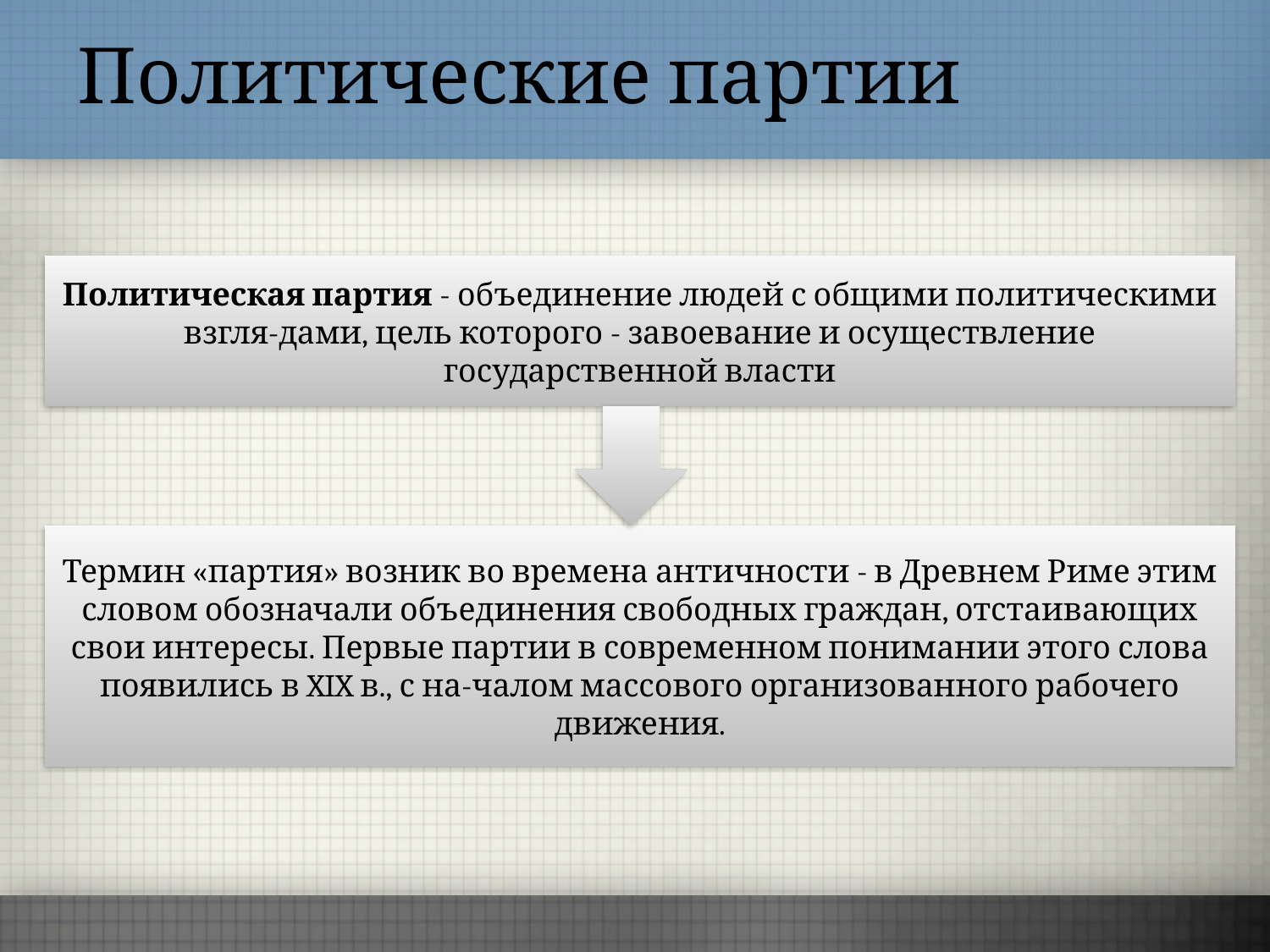

# Политические партии
Политическая партия - объединение людей с общими политическими взгля-дами, цель которого - завоевание и осуществление государственной власти

Термин «партия» возник во времена античности - в Древнем Риме этим словом обозначали объединения свободных граждан, отстаивающих свои интересы. Первые партии в современном понимании этого слова появились в XIX в., с на-чалом массового организованного рабочего движения.